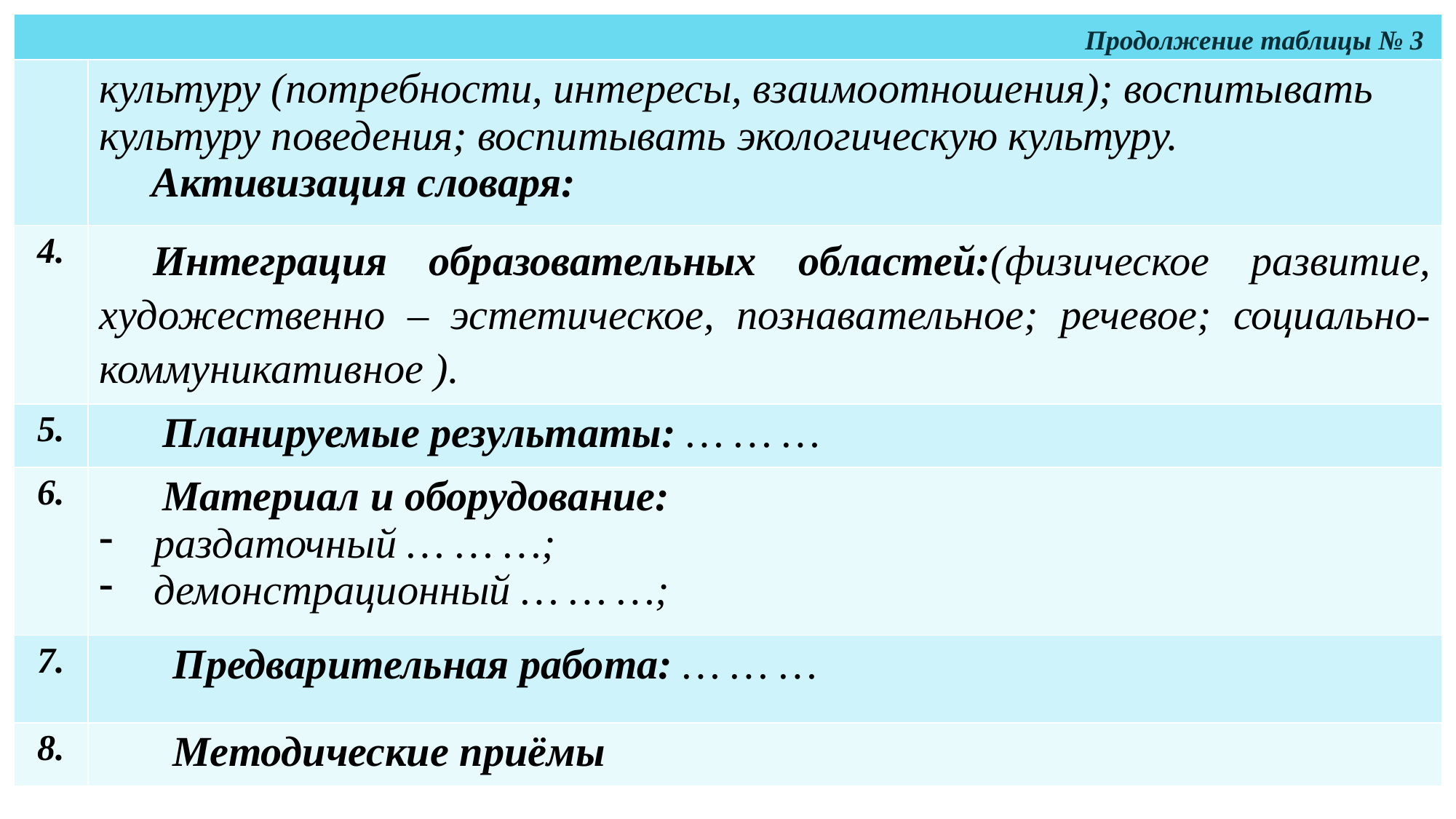

|  |  |
| --- | --- |
|  | культуру (потребности, интересы, взаимоотношения); воспитывать культуру поведения; воспитывать экологическую культуру. Активизация словаря: |
| 4. | Интеграция образовательных областей:(физическое развитие, художественно – эстетическое, познавательное; речевое; социально- коммуникативное ). |
| 5. | Планируемые результаты: … … … |
| 6. | Материал и оборудование: раздаточный … … …; демонстрационный … … …; |
| 7. | Предварительная работа: … … … |
| 8. | Методические приёмы |
Продолжение таблицы № 3